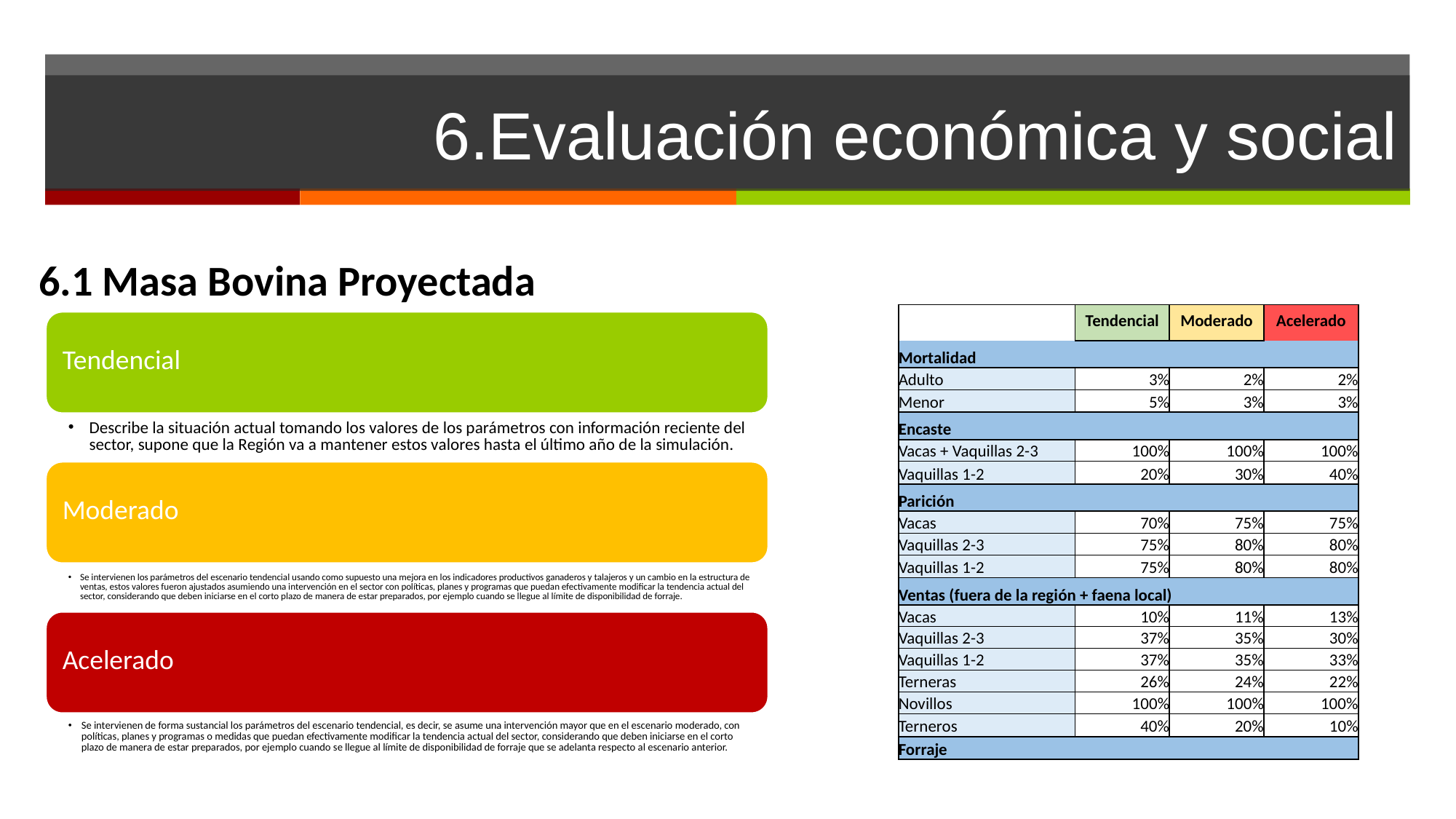

# 6.Evaluación económica y social
6.1 Masa Bovina Proyectada
|  | Tendencial | Moderado | Acelerado |
| --- | --- | --- | --- |
| Mortalidad |  |  |  |
| Adulto | 3% | 2% | 2% |
| Menor | 5% | 3% | 3% |
| Encaste |  |  |  |
| Vacas + Vaquillas 2-3 | 100% | 100% | 100% |
| Vaquillas 1-2 | 20% | 30% | 40% |
| Parición |  |  |  |
| Vacas | 70% | 75% | 75% |
| Vaquillas 2-3 | 75% | 80% | 80% |
| Vaquillas 1-2 | 75% | 80% | 80% |
| Ventas (fuera de la región + faena local) |  |  |  |
| Vacas | 10% | 11% | 13% |
| Vaquillas 2-3 | 37% | 35% | 30% |
| Vaquillas 1-2 | 37% | 35% | 33% |
| Terneras | 26% | 24% | 22% |
| Novillos | 100% | 100% | 100% |
| Terneros | 40% | 20% | 10% |
| Forraje |  |  |  |
Tendencial
Moderado
Acelerado
Describe la situación actual tomando los valores de los parámetros con información reciente del sector, supone que la Región va a mantener estos valores hasta el último año de la simulación.
Se intervienen los parámetros del escenario tendencial usando como supuesto una mejora en los indicadores productivos ganaderos y talajeros y un cambio en la estructura de ventas, estos valores fueron ajustados asumiendo una intervención en el sector con políticas, planes y programas que puedan efectivamente modificar la tendencia actual del sector, considerando que deben iniciarse en el corto plazo de manera de estar preparados, por ejemplo cuando se llegue al límite de disponibilidad de forraje.
Se intervienen de forma sustancial los parámetros del escenario tendencial, es decir, se asume una intervención mayor que en el escenario moderado, con políticas, planes y programas o medidas que puedan efectivamente modificar la tendencia actual del sector, considerando que deben iniciarse en el corto plazo de manera de estar preparados, por ejemplo cuando se llegue al límite de disponibilidad de forraje que se adelanta respecto al escenario anterior.